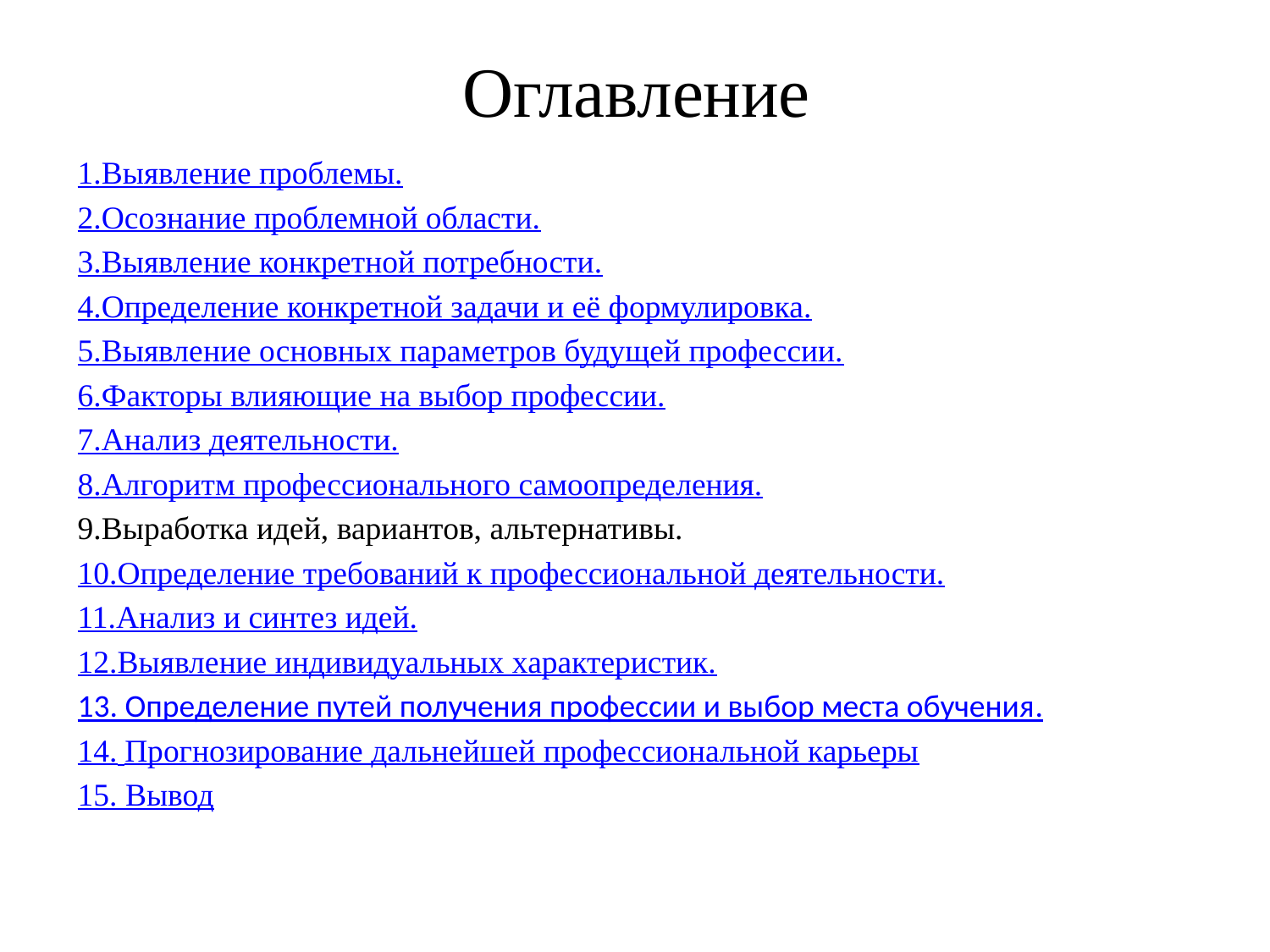

# Оглавление
1.Выявление проблемы.
2.Осознание проблемной области.
3.Выявление конкретной потребности.
4.Определение конкретной задачи и её формулировка.
5.Выявление основных параметров будущей профессии.
6.Факторы влияющие на выбор профессии.
7.Анализ деятельности.
8.Алгоритм профессионального самоопределения.
9.Выработка идей, вариантов, альтернативы.
10.Определение требований к профессиональной деятельности.
11.Анализ и синтез идей.
12.Выявление индивидуальных характеристик.
13. Определение путей получения профессии и выбор места обучения.
14. Прогнозирование дальнейшей профессиональной карьеры
15. Вывод